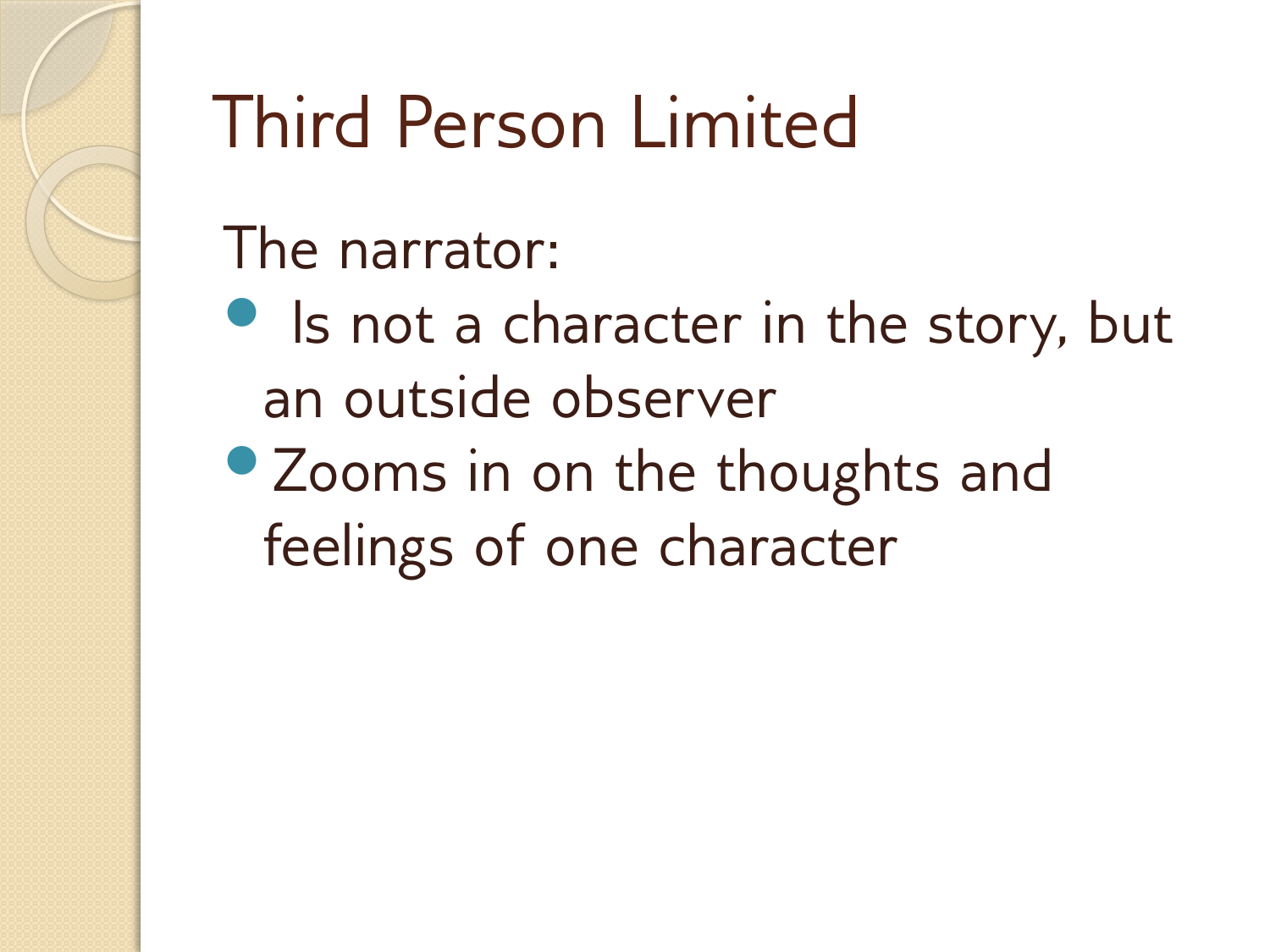

# Third Person Limited
The narrator:
 Is not a character in the story, but an outside observer
Zooms in on the thoughts and feelings of one character